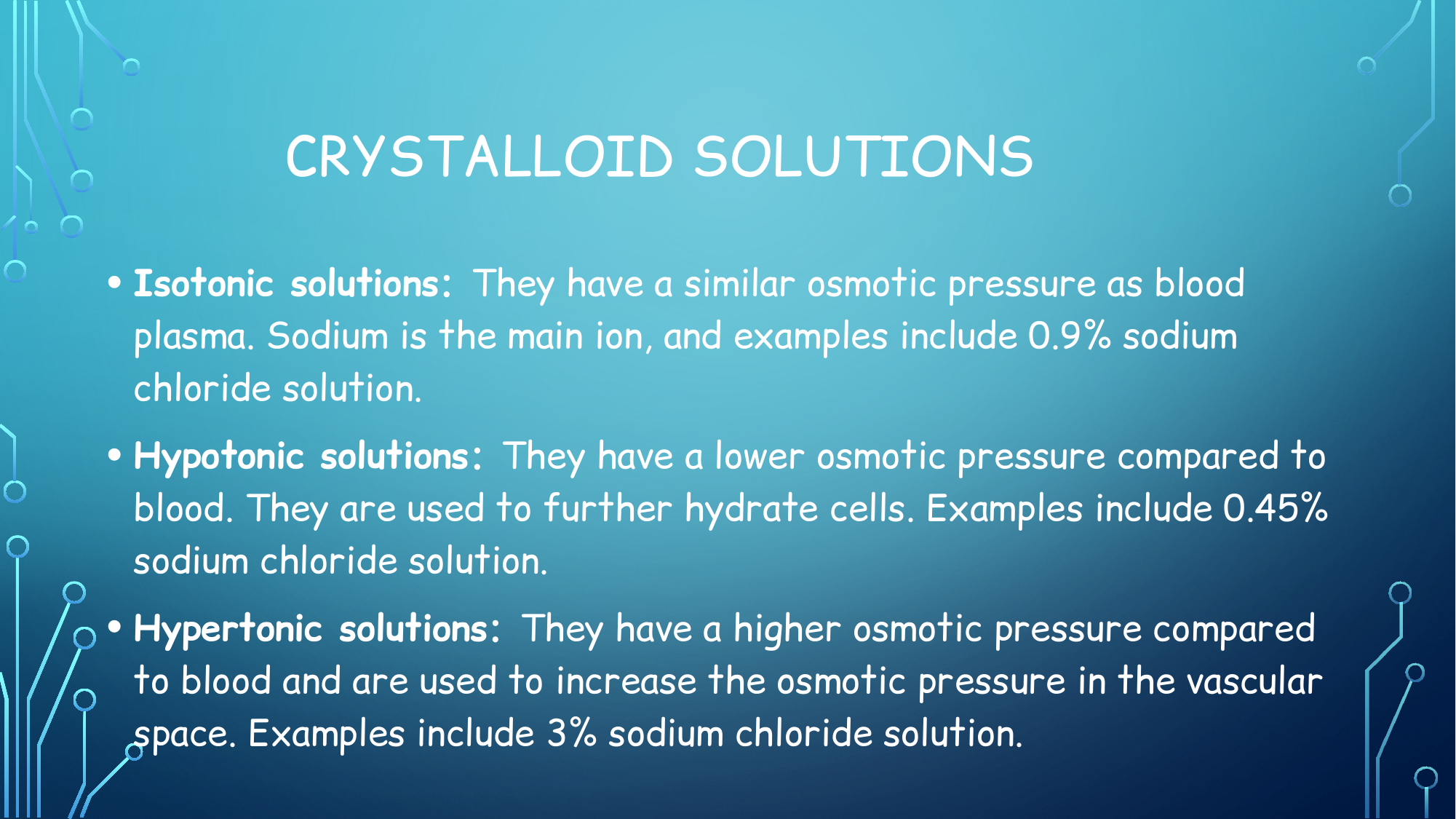

# Crystalloid solutions
Isotonic solutions: They have a similar osmotic pressure as blood plasma. Sodium is the main ion, and examples include 0.9% sodium chloride solution.
Hypotonic solutions: They have a lower osmotic pressure compared to blood. They are used to further hydrate cells. Examples include 0.45% sodium chloride solution.
Hypertonic solutions: They have a higher osmotic pressure compared to blood and are used to increase the osmotic pressure in the vascular space. Examples include 3% sodium chloride solution.